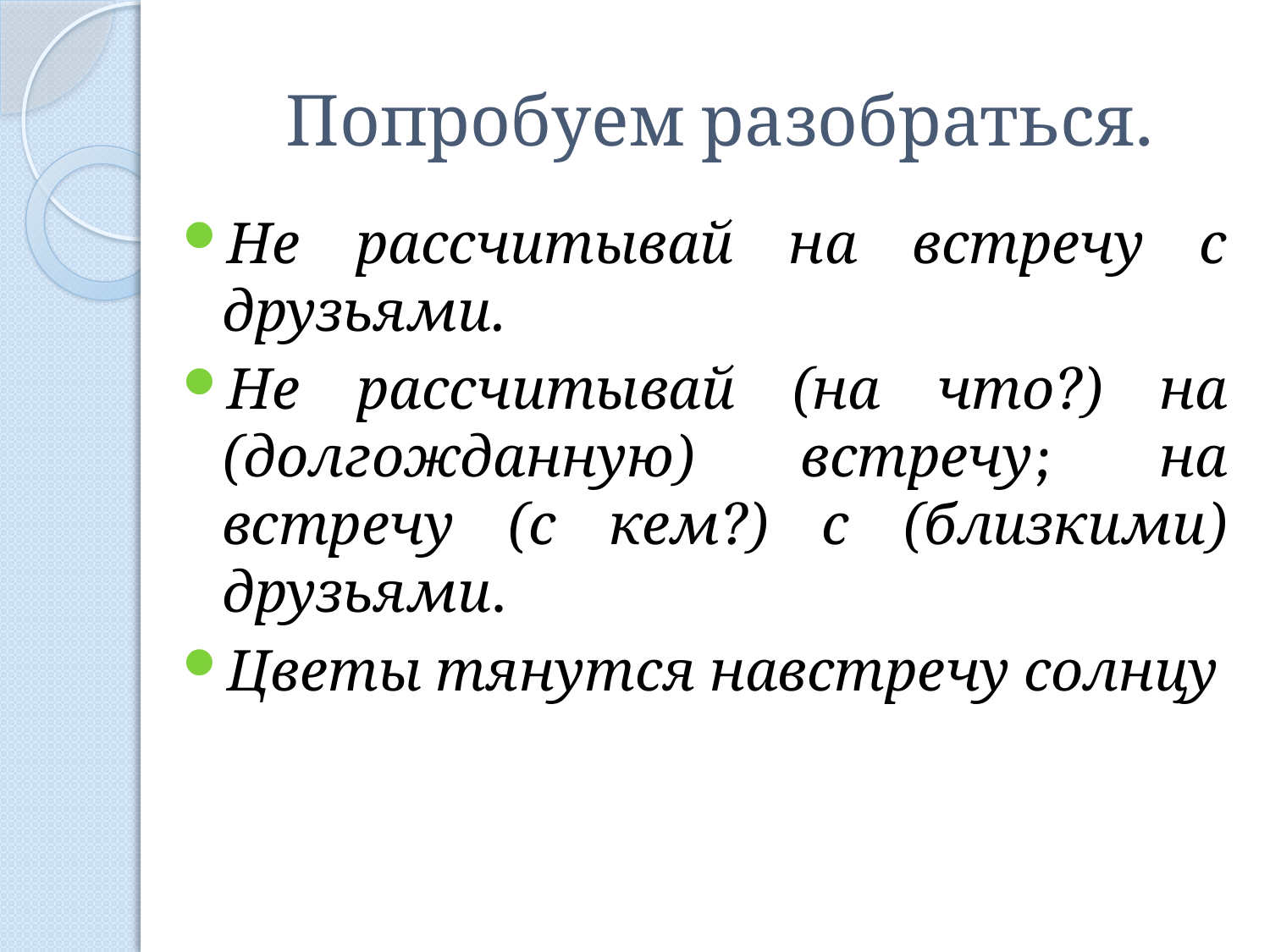

# Попробуем разобраться.
Не рассчитывай на встречу с друзьями.
Не рассчитывай (на что?) на (долгожданную) встречу; на встречу (с кем?) с (близкими) друзьями.
Цветы тянутся навстречу солнцу